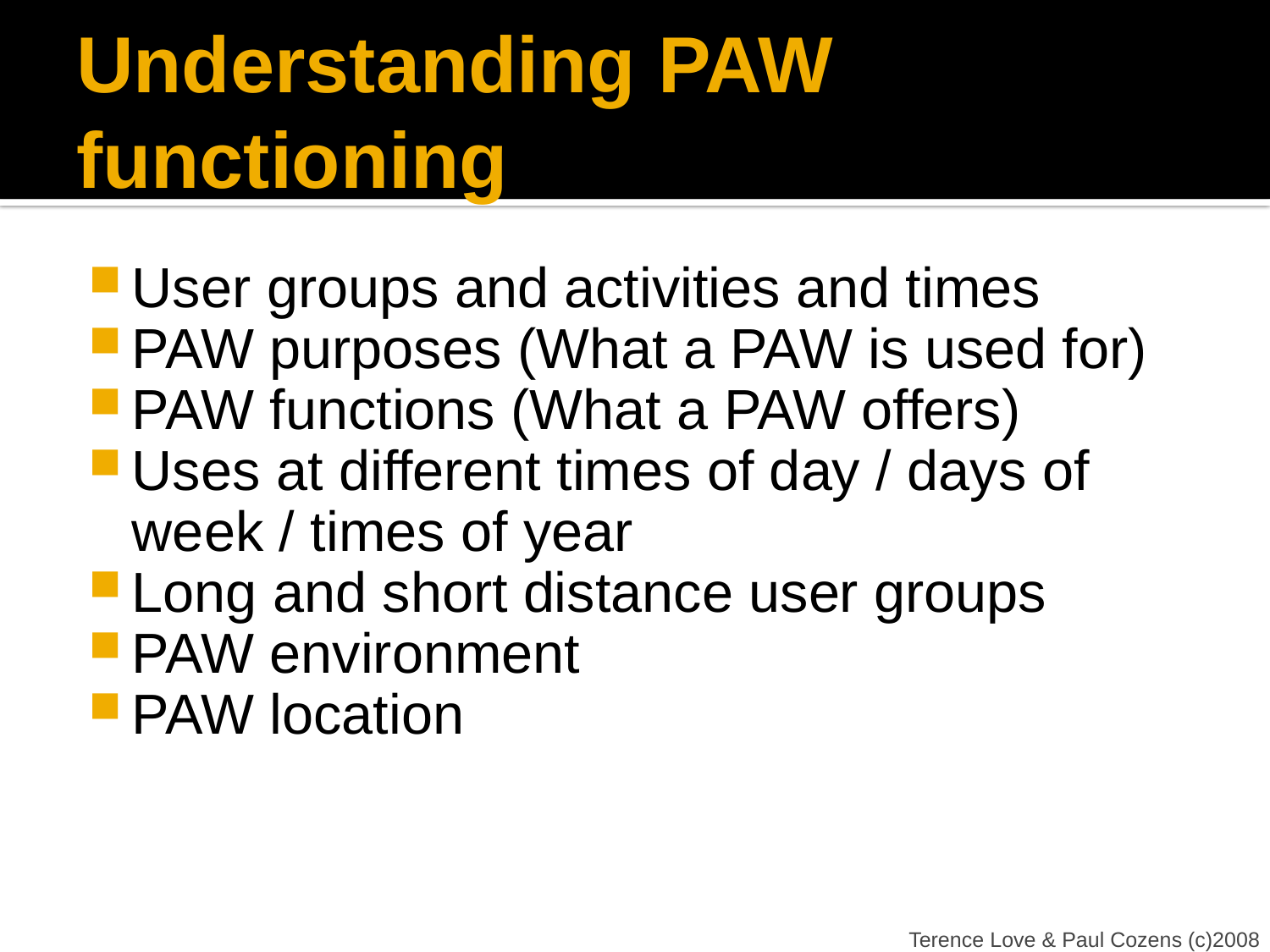

# Understanding PAW functioning
User groups and activities and times
PAW purposes (What a PAW is used for)
PAW functions (What a PAW offers)
Uses at different times of day / days of week / times of year
Long and short distance user groups
PAW environment
PAW location
Terence Love & Paul Cozens (c)2008